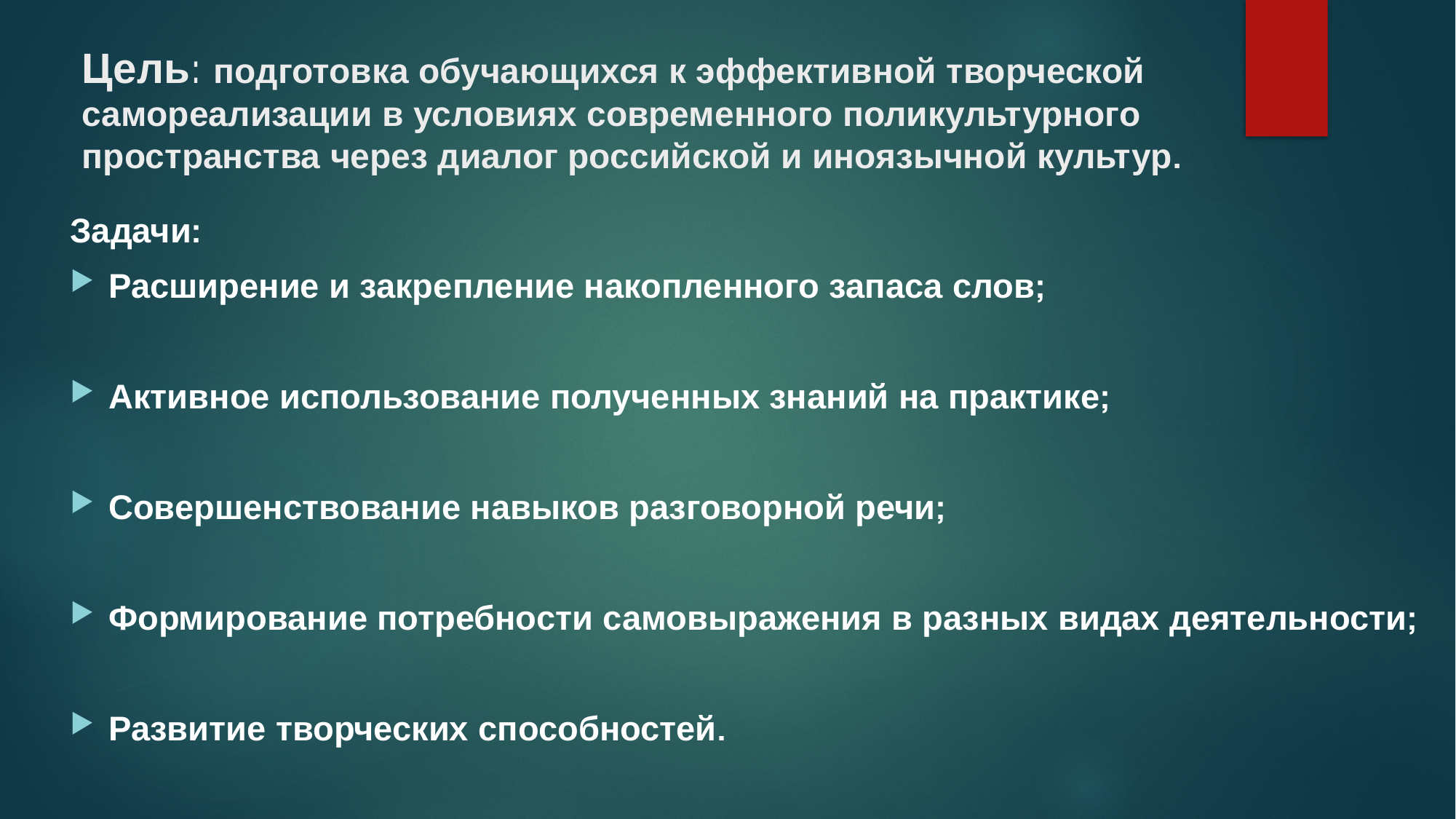

# Цель: подготовка обучающихся к эффективной творческой самореализации в условиях современного поликультурного пространства через диалог российской и иноязычной культур.
Задачи:
Расширение и закрепление накопленного запаса слов;

Активное использование полученных знаний на практике;

Совершенствование навыков разговорной речи;

Формирование потребности самовыражения в разных видах деятельности;

Развитие творческих способностей.